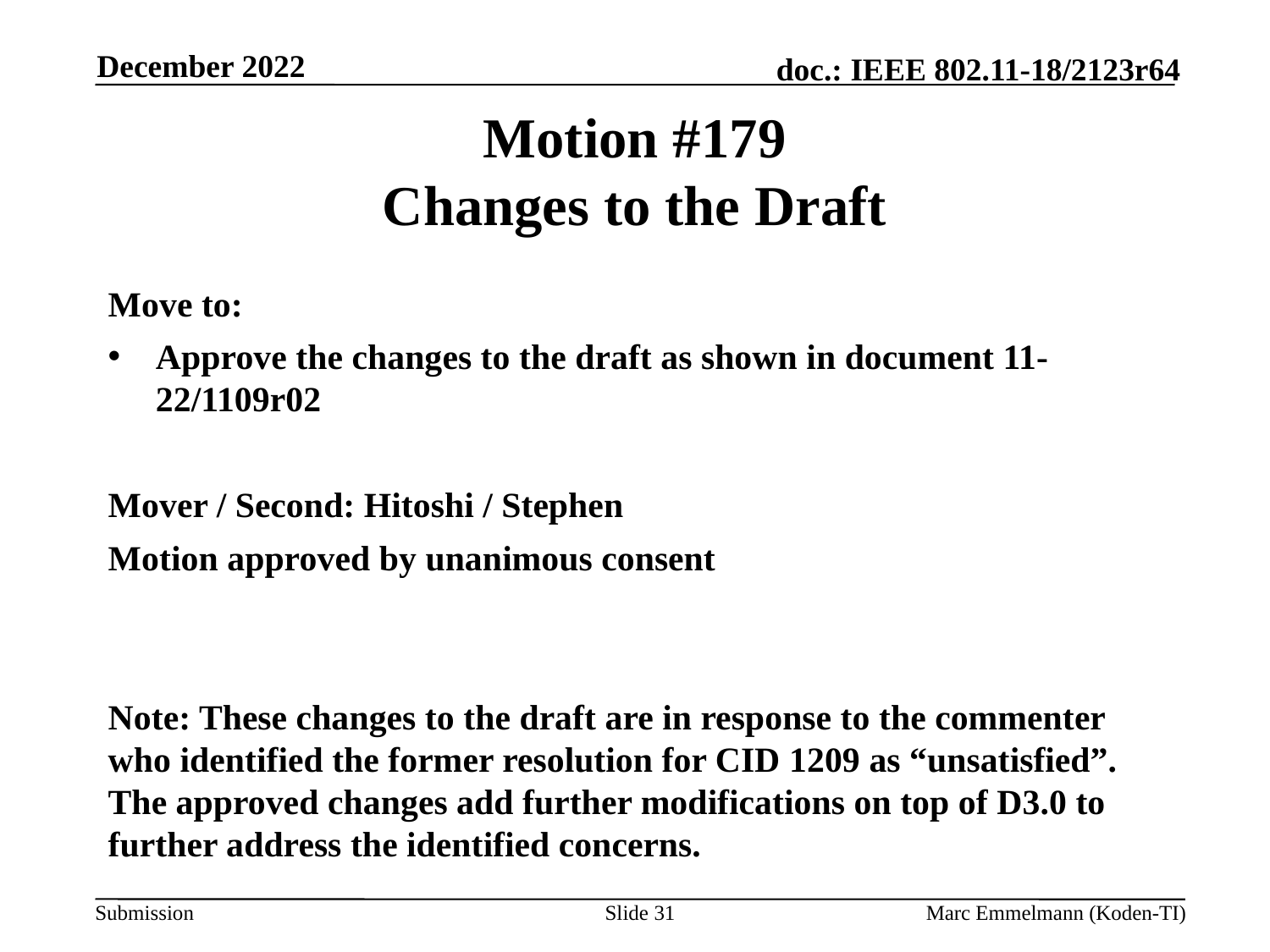

December 2022
# Motion #179 Changes to the Draft
Move to:
Approve the changes to the draft as shown in document 11-22/1109r02

Mover / Second: Hitoshi / Stephen
Motion approved by unanimous consent

Note: These changes to the draft are in response to the commenter who identified the former resolution for CID 1209 as “unsatisfied”. The approved changes add further modifications on top of D3.0 to further address the identified concerns.
Slide 31
Marc Emmelmann (Koden-TI)